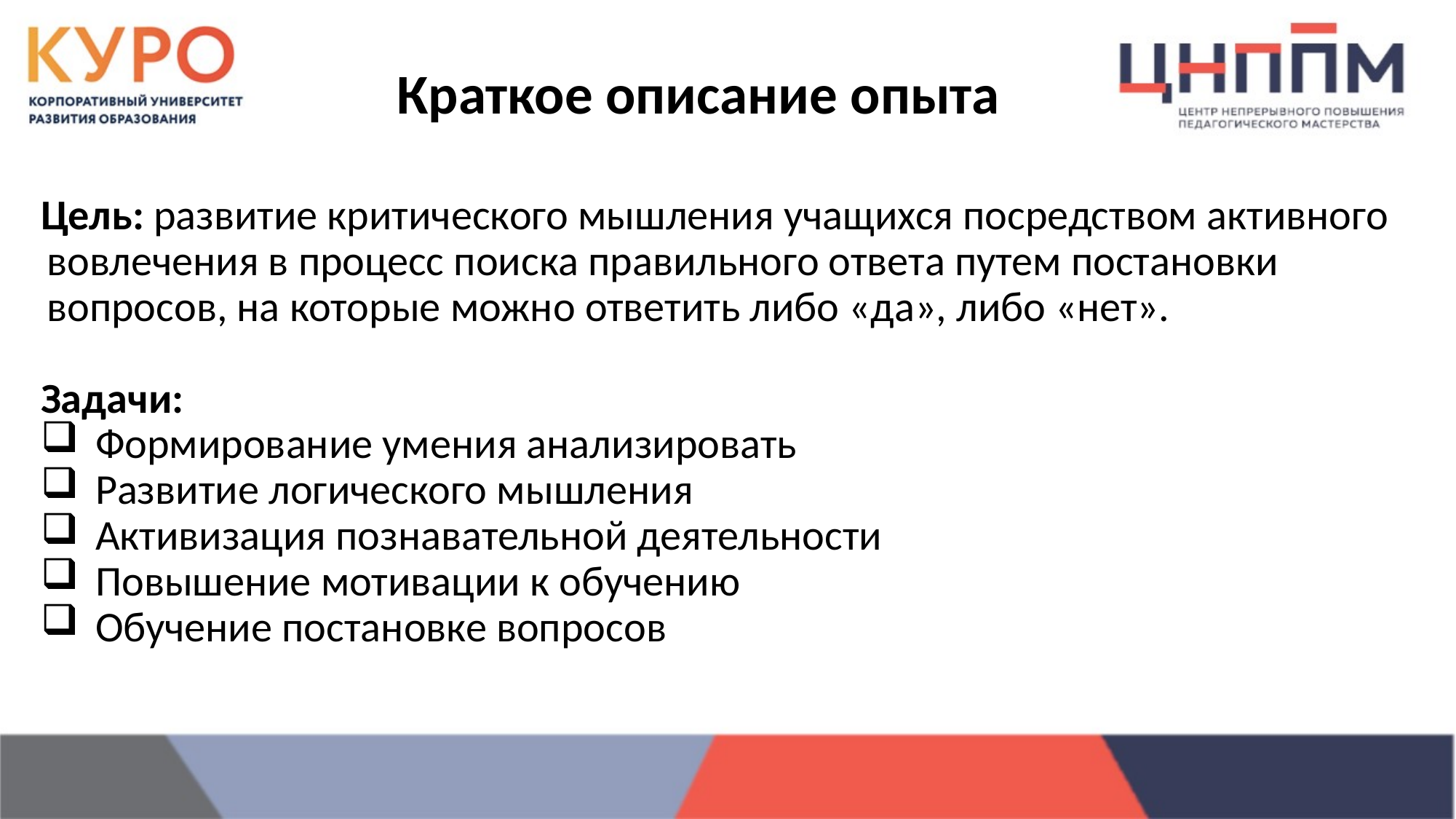

# Краткое описание опыта
Цель: развитие критического мышления учащихся посредством активного вовлечения в процесс поиска правильного ответа путем постановки вопросов, на которые можно ответить либо «да», либо «нет».

Задачи:
Формирование умения анализировать
Развитие логического мышления
Активизация познавательной деятельности
Повышение мотивации к обучению
Обучение постановке вопросов